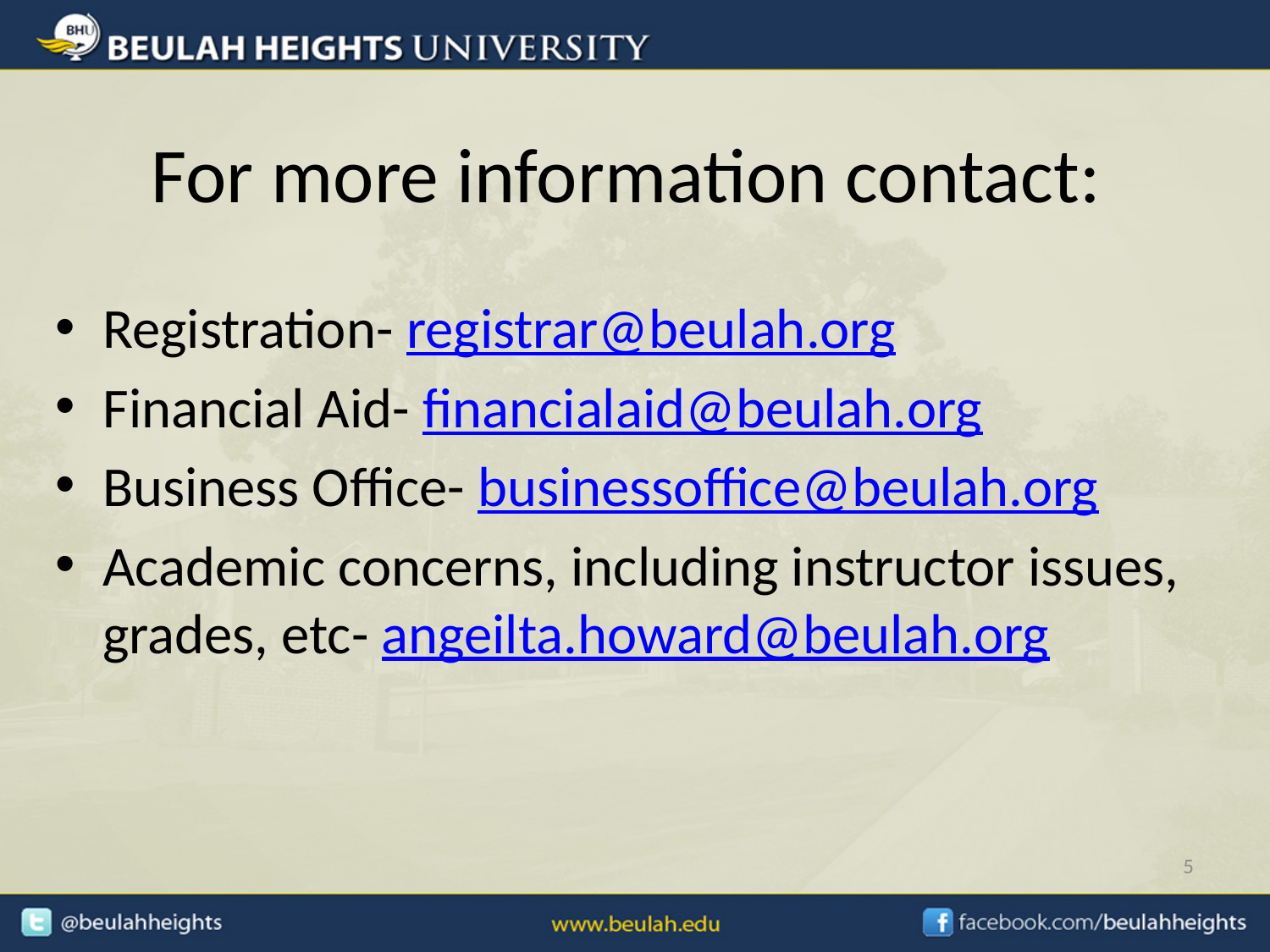

# For more information contact:
Registration- registrar@beulah.org
Financial Aid- financialaid@beulah.org
Business Office- businessoffice@beulah.org
Academic concerns, including instructor issues, grades, etc- angeilta.howard@beulah.org

5